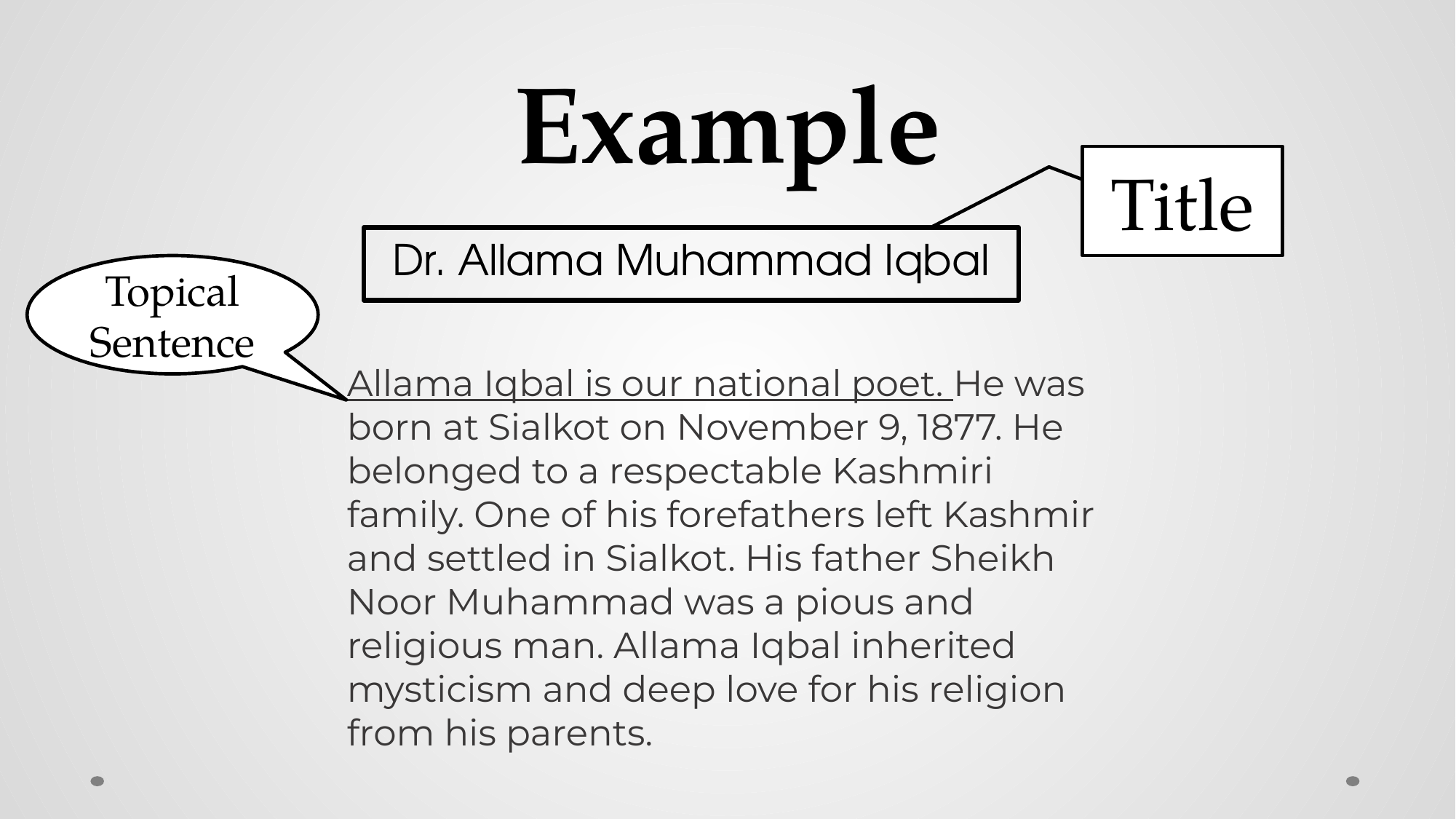

# Example
Title
Dr. Allama Muhammad Iqbal
Topical Sentence
Allama Iqbal is our national poet. He was born at Sialkot on November 9, 1877. He belonged to a respectable Kashmiri family. One of his forefathers left Kashmir and settled in Sialkot. His father Sheikh Noor Muhammad was a pious and religious man. Allama Iqbal inherited mysticism and deep love for his religion from his parents.